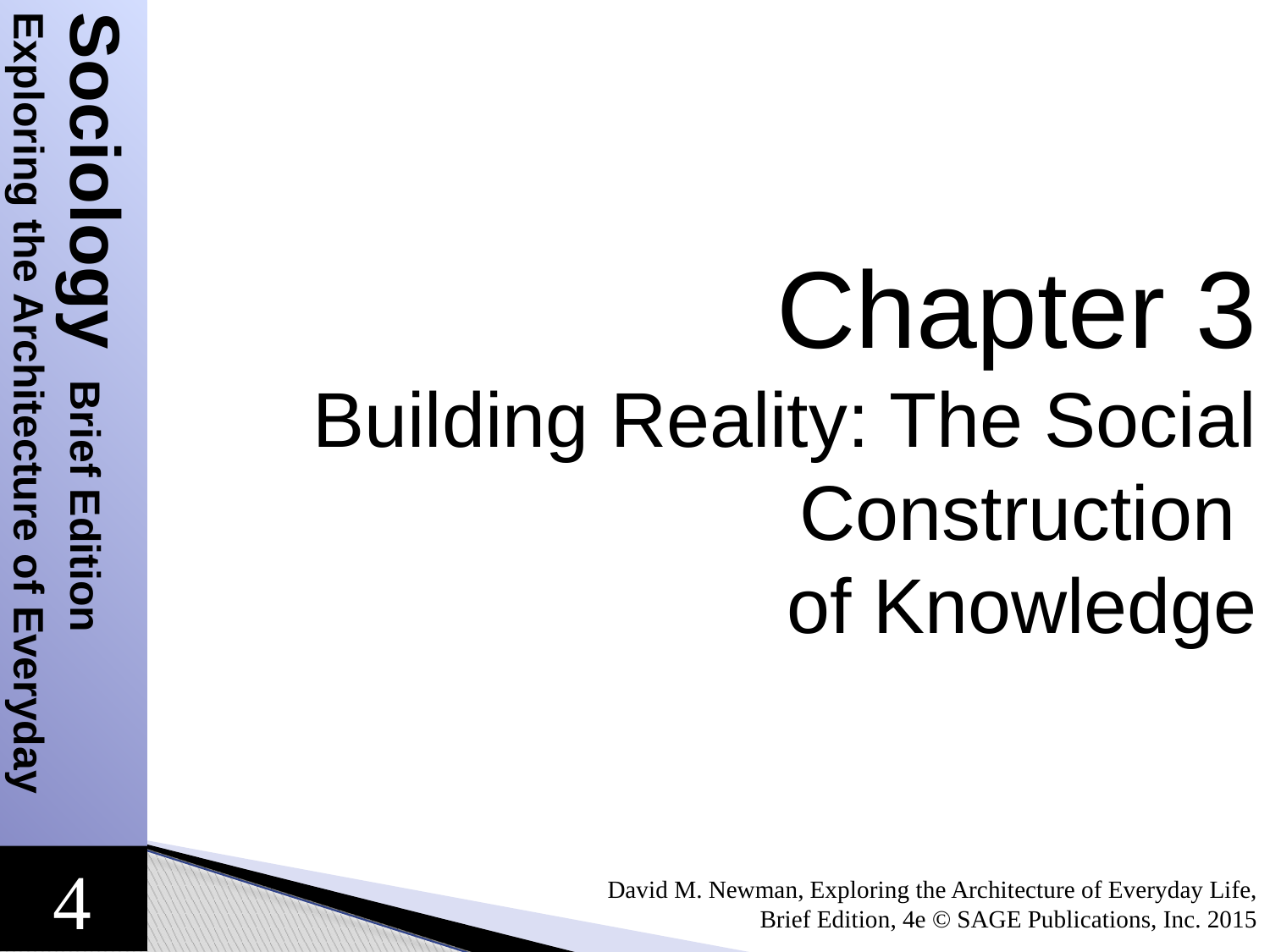

Chapter 3
Building Reality: The Social Construction
of Knowledge

David M. Newman, Exploring the Architecture of Everyday Life, Brief Edition, 4e © SAGE Publications, Inc. 2015